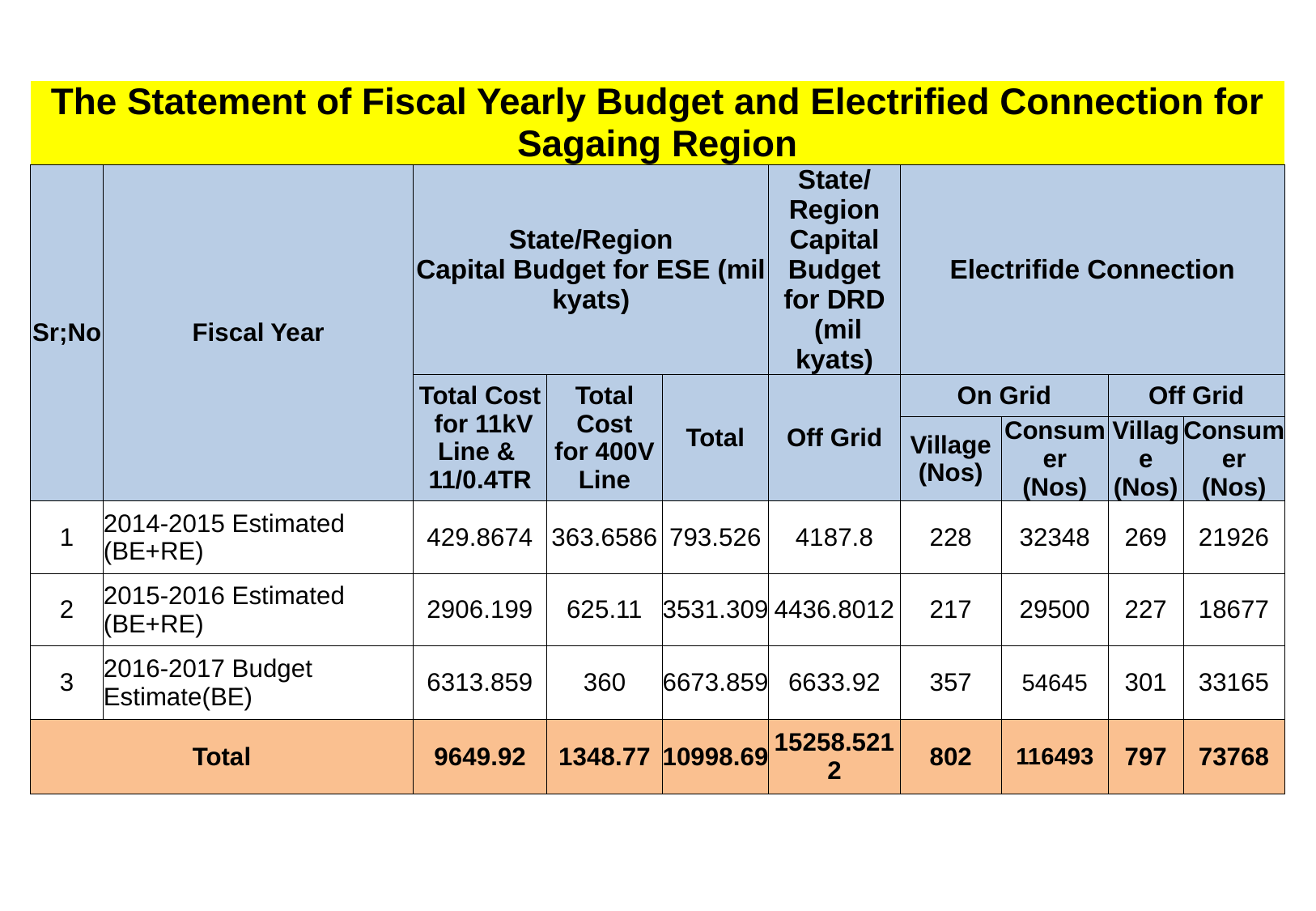

| The Statement of Fiscal Yearly Budget and Electrified Connection for Sagaing Region |  |  |  |  |  |  |  |  |  |
| --- | --- | --- | --- | --- | --- | --- | --- | --- | --- |
| Sr;No | Fiscal Year | State/Region Capital Budget for ESE (mil kyats) |  |  | State/Region Capital Budget for DRD (mil kyats) | Electrifide Connection |  |  |  |
|  |  | Total Cost for 11kV Line & 11/0.4TR | Total Cost for 400V Line | Total | Off Grid | On Grid |  | Off Grid |  |
|  |  |  |  |  |  | Village (Nos) | Consumer (Nos) | Village (Nos) | Consumer (Nos) |
| 1 | 2014-2015 Estimated (BE+RE) | 429.8674 | 363.6586 | 793.526 | 4187.8 | 228 | 32348 | 269 | 21926 |
| 2 | 2015-2016 Estimated (BE+RE) | 2906.199 | 625.11 | 3531.309 | 4436.8012 | 217 | 29500 | 227 | 18677 |
| 3 | 2016-2017 Budget Estimate(BE) | 6313.859 | 360 | 6673.859 | 6633.92 | 357 | 54645 | 301 | 33165 |
| Total |  | 9649.92 | 1348.77 | 10998.69 | 15258.5212 | 802 | 116493 | 797 | 73768 |